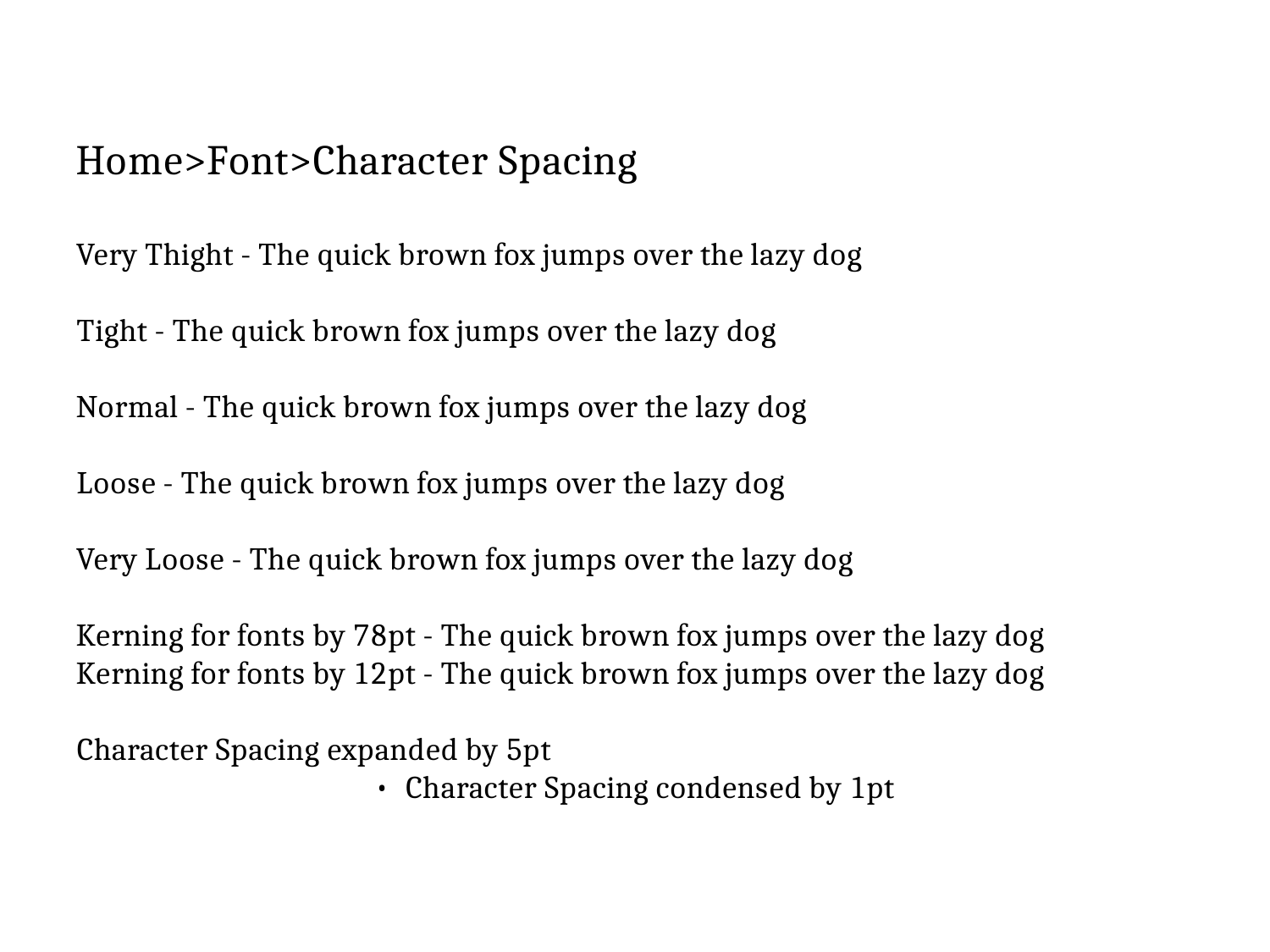

Home>Font>Character Spacing

Very Thight - The quick brown fox jumps over the lazy dog

Tight - The quick brown fox jumps over the lazy dog

Normal - The quick brown fox jumps over the lazy dog

Loose - The quick brown fox jumps over the lazy dog

Very Loose - The quick brown fox jumps over the lazy dog

Kerning for fonts by 78pt - The quick brown fox jumps over the lazy dog
Kerning for fonts by 12pt - The quick brown fox jumps over the lazy dog

Character Spacing expanded by 5pt
Character Spacing condensed by 1pt